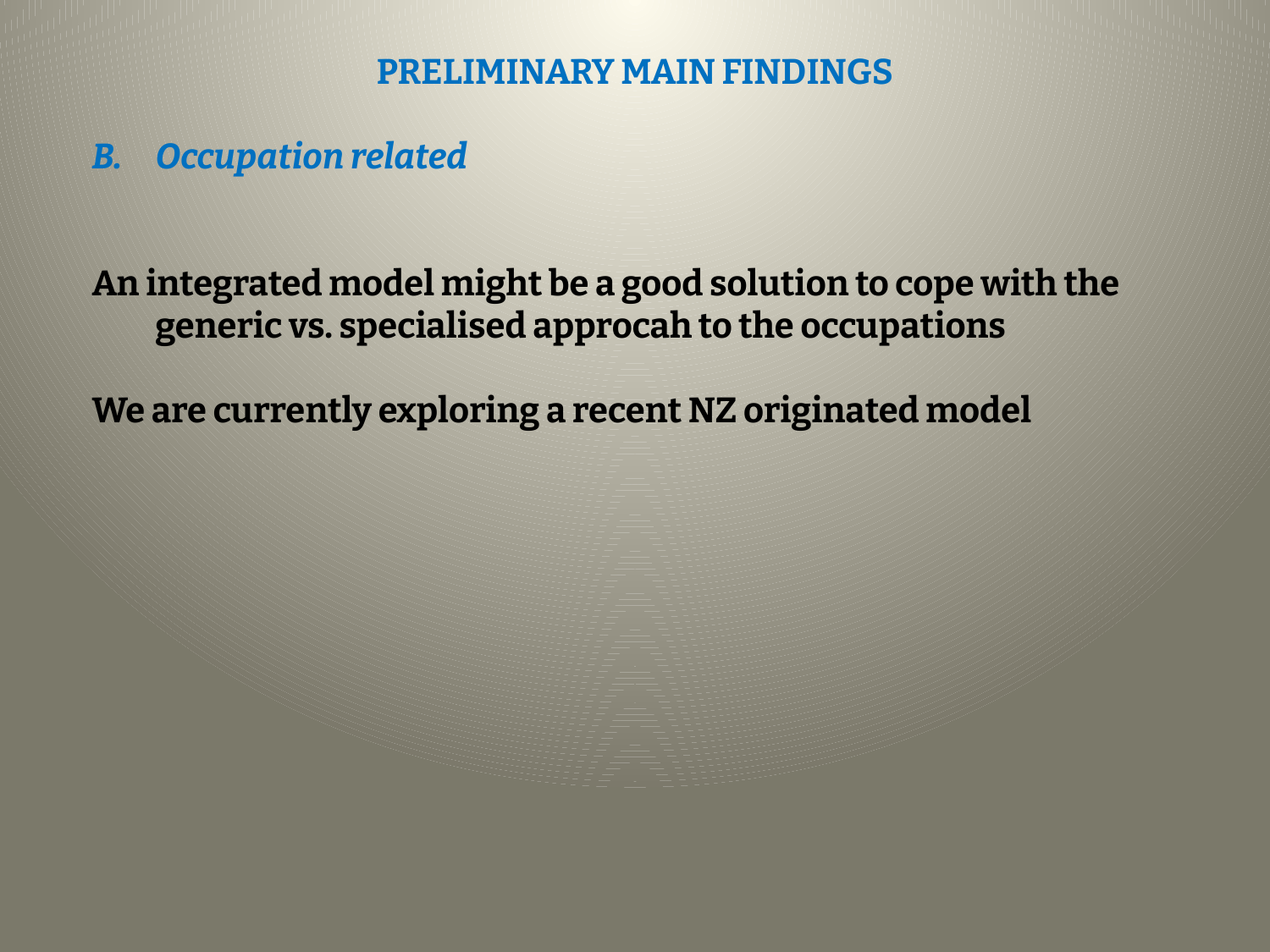

PRELIMINARY MAIN FINDINGS

Occupation related

An integrated model might be a good solution to cope with the generic vs. specialised approcah to the occupations

We are currently exploring a recent NZ originated model